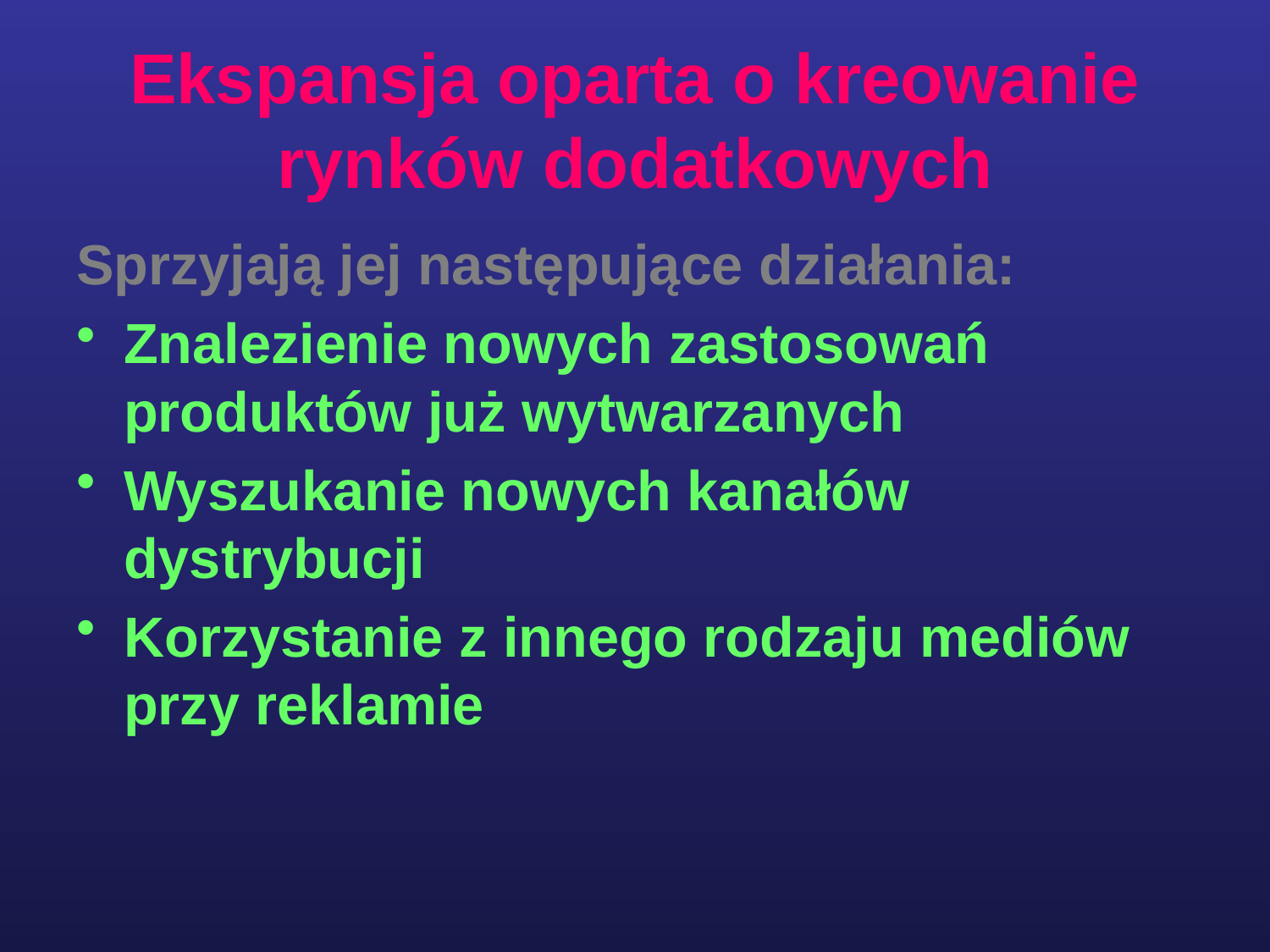

# Ekspansja oparta o kreowanie rynków dodatkowych
Sprzyjają jej następujące działania:
Znalezienie nowych zastosowań produktów już wytwarzanych
Wyszukanie nowych kanałów dystrybucji
Korzystanie z innego rodzaju mediów przy reklamie